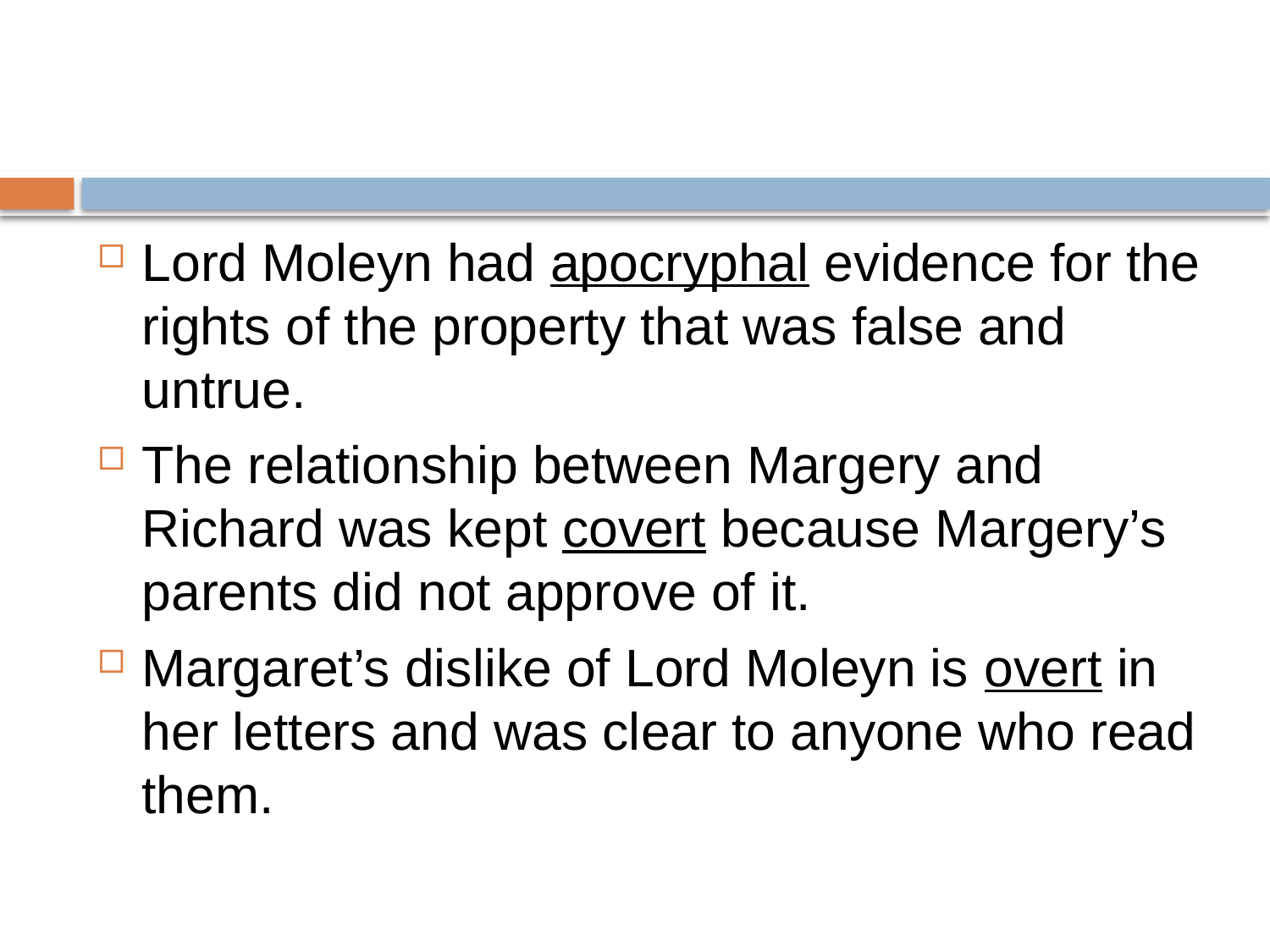

#
Lord Moleyn had apocryphal evidence for the rights of the property that was false and untrue.
The relationship between Margery and Richard was kept covert because Margery’s parents did not approve of it.
Margaret’s dislike of Lord Moleyn is overt in her letters and was clear to anyone who read them.